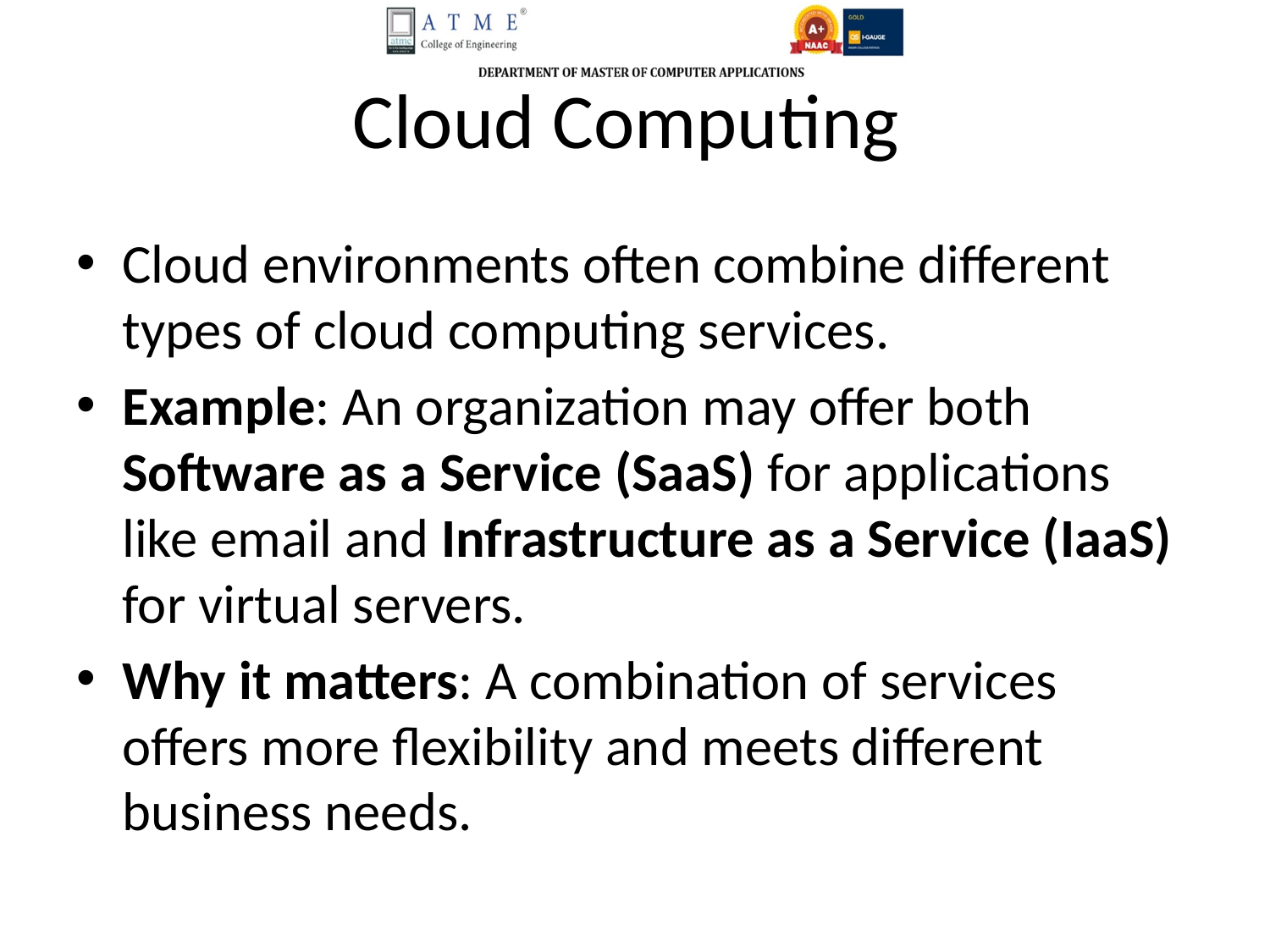

# Cloud Computing
Cloud environments often combine different types of cloud computing services.
Example: An organization may offer both Software as a Service (SaaS) for applications like email and Infrastructure as a Service (IaaS) for virtual servers.
Why it matters: A combination of services offers more flexibility and meets different business needs.